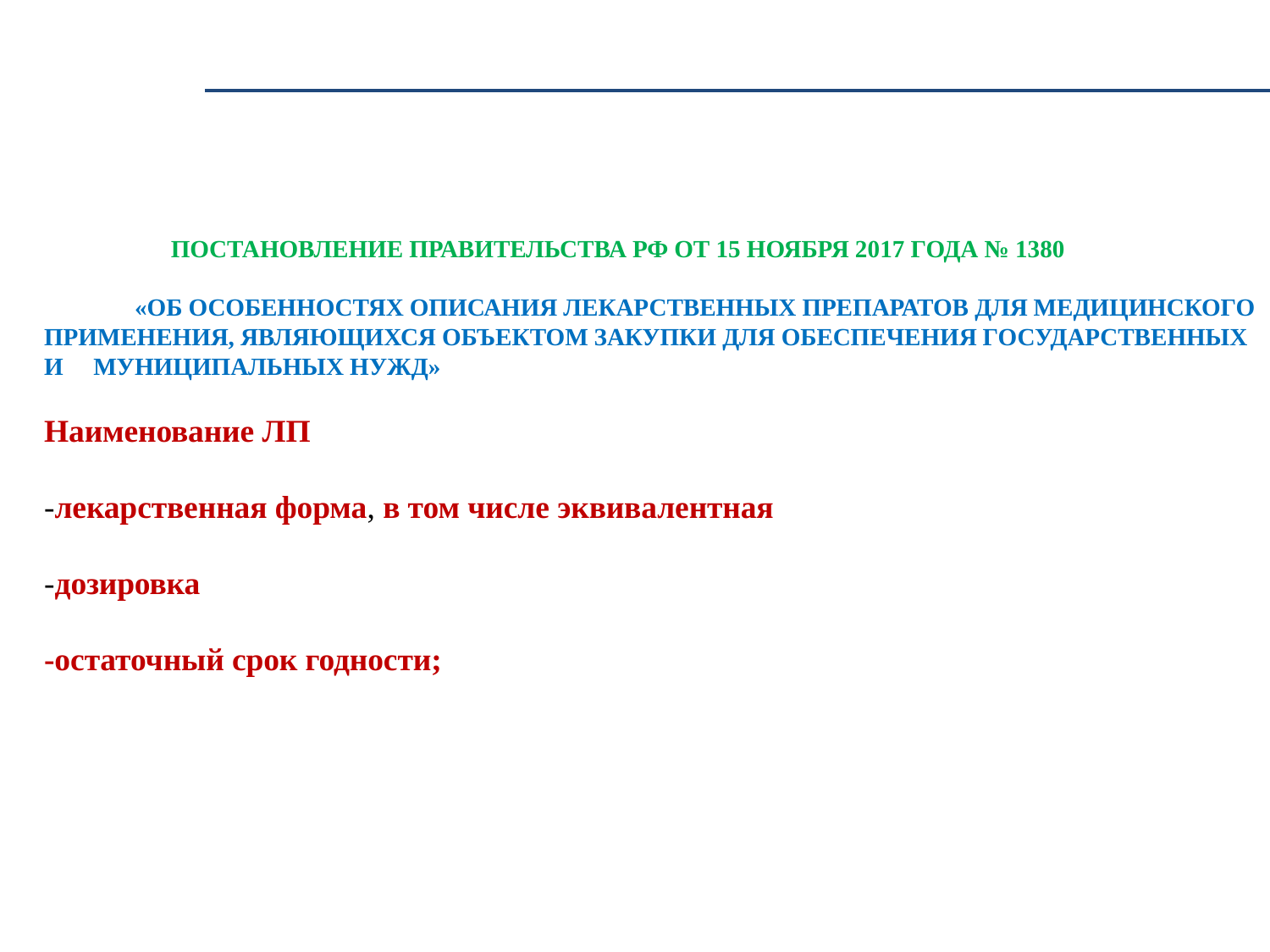

ПОСТАНОВЛЕНИЕ ПРАВИТЕЛЬСТВА РФ ОТ 15 НОЯБРЯ 2017 ГОДА № 1380

               «ОБ ОСОБЕННОСТЯХ ОПИСАНИЯ ЛЕКАРСТВЕННЫХ ПРЕПАРАТОВ ДЛЯ МЕДИЦИНСКОГО ПРИМЕНЕНИЯ, ЯВЛЯЮЩИХСЯ ОБЪЕКТОМ ЗАКУПКИ ДЛЯ ОБЕСПЕЧЕНИЯ ГОСУДАРСТВЕННЫХ И     МУНИЦИПАЛЬНЫХ НУЖД»

Наименование ЛП

-лекарственная форма, в том числе эквивалентная

-дозировка

-остаточный срок годности;